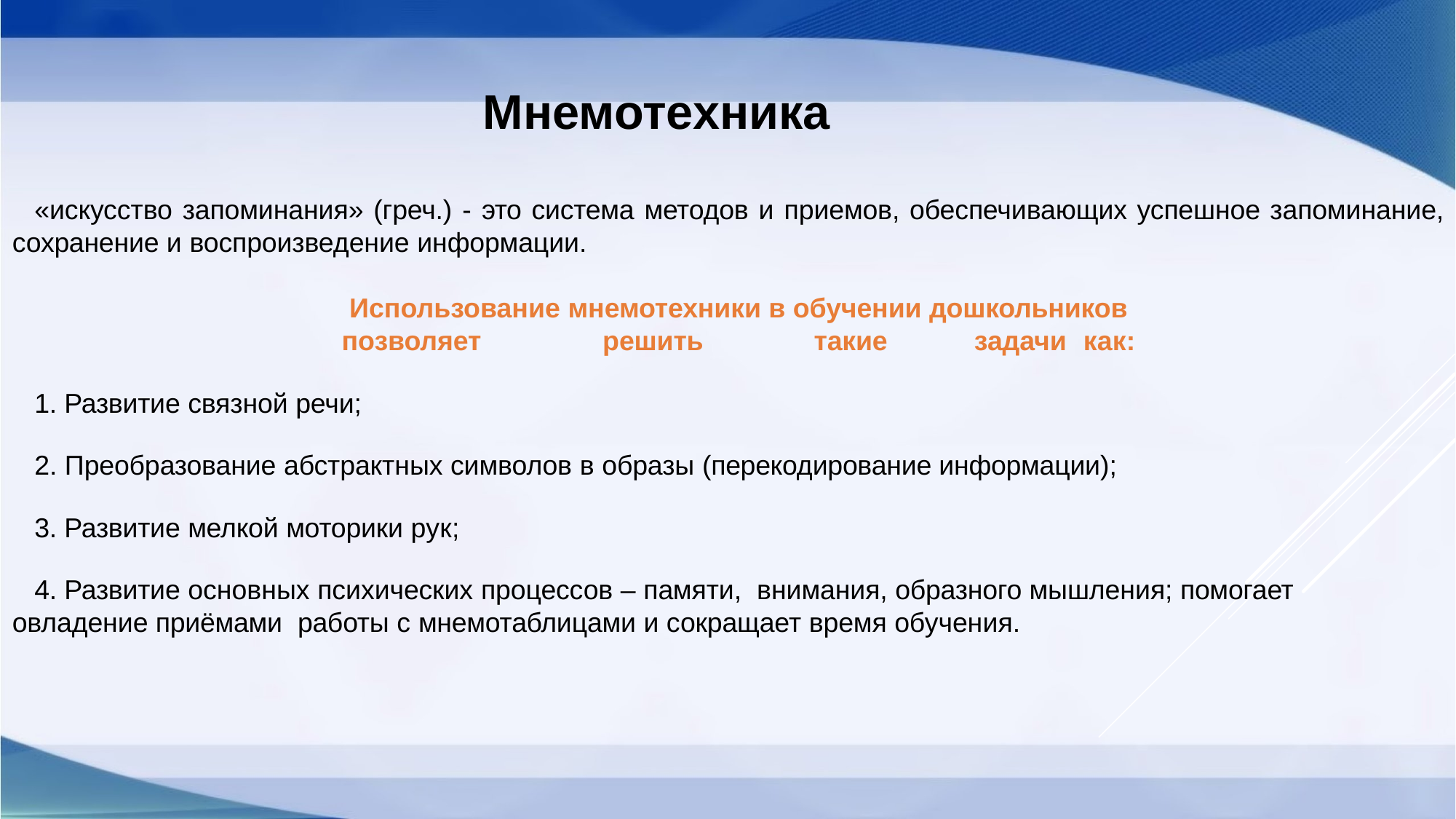

Мнемотехника
«искусство запоминания» (греч.) - это система методов и приемов, обеспечивающих успешное запоминание, сохранение и воспроизведение информации.
Использование мнемотехники в обучении дошкольников
позволяет	решить	такие	задачи	как:

1. Развитие связной речи;

2. Преобразование абстрактных символов в образы (перекодирование информации);

3. Развитие мелкой моторики рук;

4. Развитие основных психических процессов – памяти,  внимания, образного мышления; помогает овладение приёмами  работы с мнемотаблицами и сокращает время обучения.